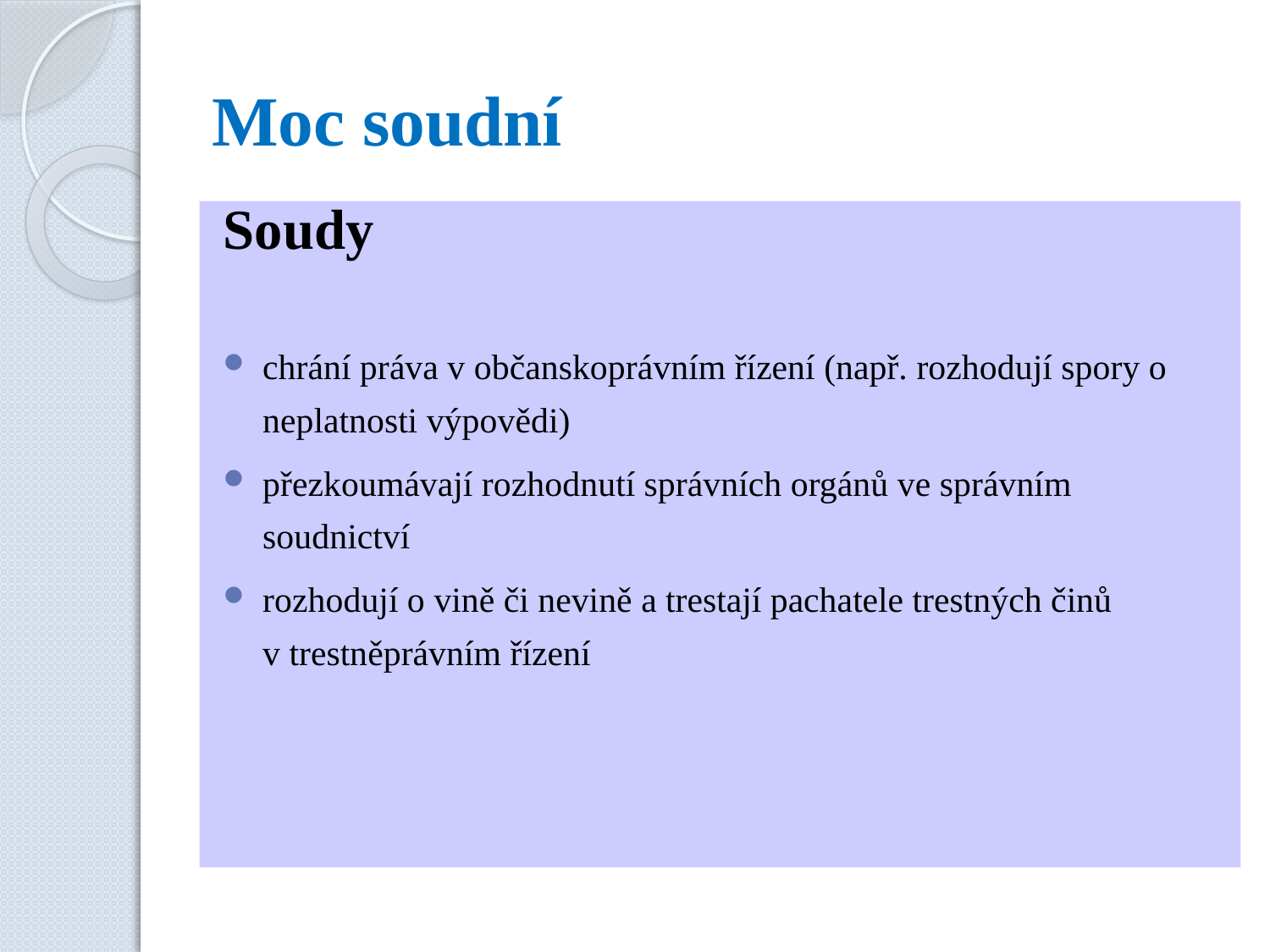

# Moc soudní
Soudy

chrání práva v občanskoprávním řízení (např. rozhodují spory o neplatnosti výpovědi)
přezkoumávají rozhodnutí správních orgánů ve správním soudnictví
rozhodují o vině či nevině a trestají pachatele trestných činů
v trestněprávním řízení